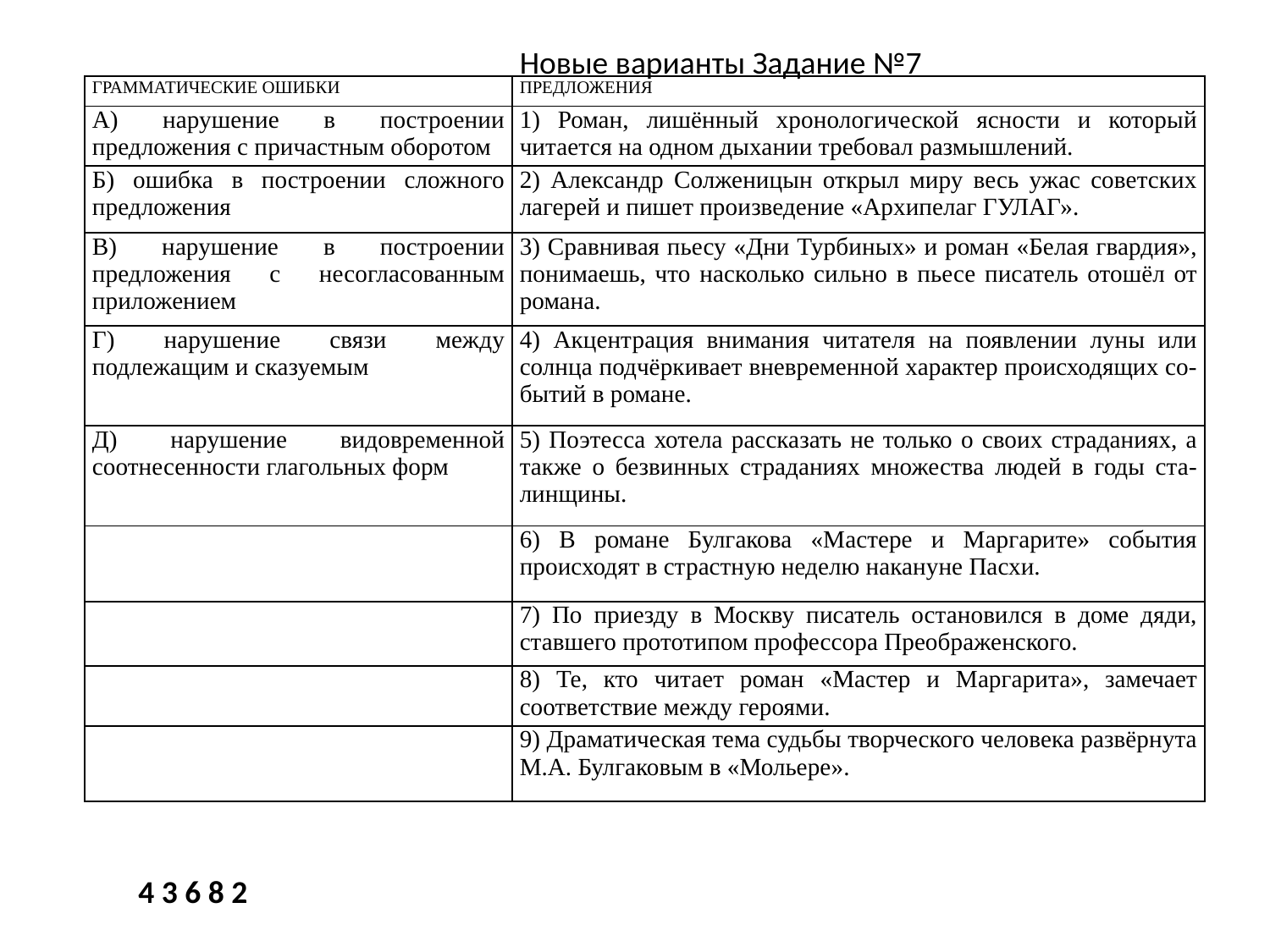

Новые варианты Задание №7

| ГРАММАТИЧЕСКИЕ ОШИБКИ | ПРЕДЛОЖЕНИЯ |
| --- | --- |
| А) нарушение в построении предложения с причастным оборотом | 1) Роман, лишённый хронологической ясности и который читается на одном дыхании требовал размышлений. |
| Б) ошибка в построении сложного предложения | 2) Александр Солженицын открыл миру весь ужас советских лагерей и пишет произведение «Архипелаг ГУЛАГ». |
| В) нарушение в построении предложения с несогласованным приложением | 3) Сравнивая пьесу «Дни Турбиных» и роман «Белая гвардия», понимаешь, что насколько сильно в пьесе писатель отошёл от романа. |
| Г) нарушение связи между подлежащим и сказуемым | 4) Акцентрация внимания читателя на появлении луны или солнца подчёркивает вневременной характер происходящих со- бытий в романе. |
| Д) нарушение видовременной соотнесенности глагольных форм | 5) Поэтесса хотела рассказать не только о своих страданиях, а также о безвинных страданиях множества людей в годы ста- линщины. |
|  | 6) В романе Булгакова «Мастере и Маргарите» события происходят в страстную неделю накануне Пасхи. |
|  | 7) По приезду в Москву писатель остановился в доме дяди, ставшего прототипом профессора Преображенского. |
|  | 8) Те, кто читает роман «Мастер и Маргарита», замечает соответствие между героями. |
|  | 9) Драматическая тема судьбы творческого человека развёрнута М.А. Булгаковым в «Мольере». |
4 3 6 8 2